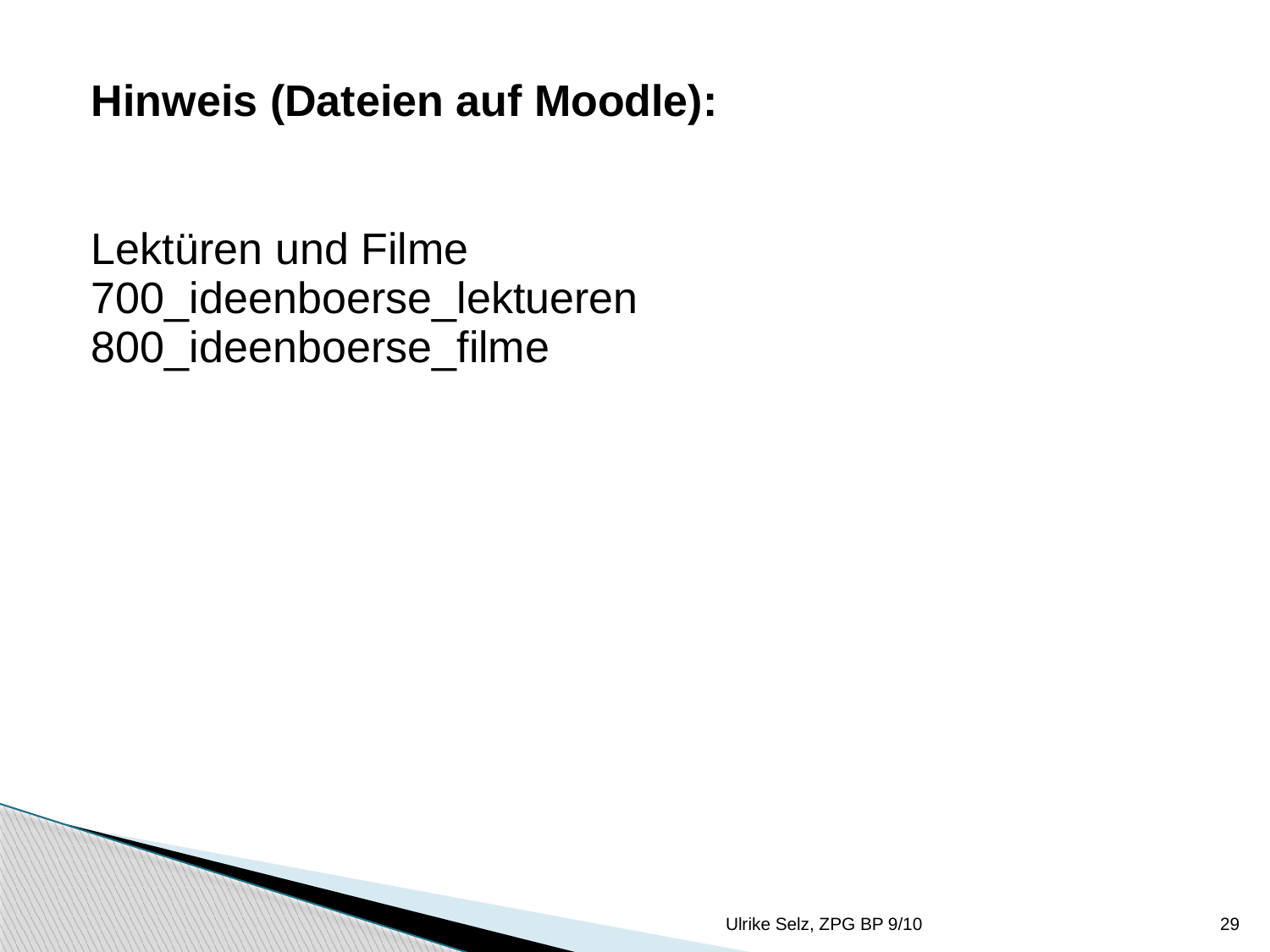

Hinweis (Dateien auf Moodle):

Lektüren und Filme
700_ideenboerse_lektueren
800_ideenboerse_filme

Ulrike Selz, ZPG BP 9/10
29